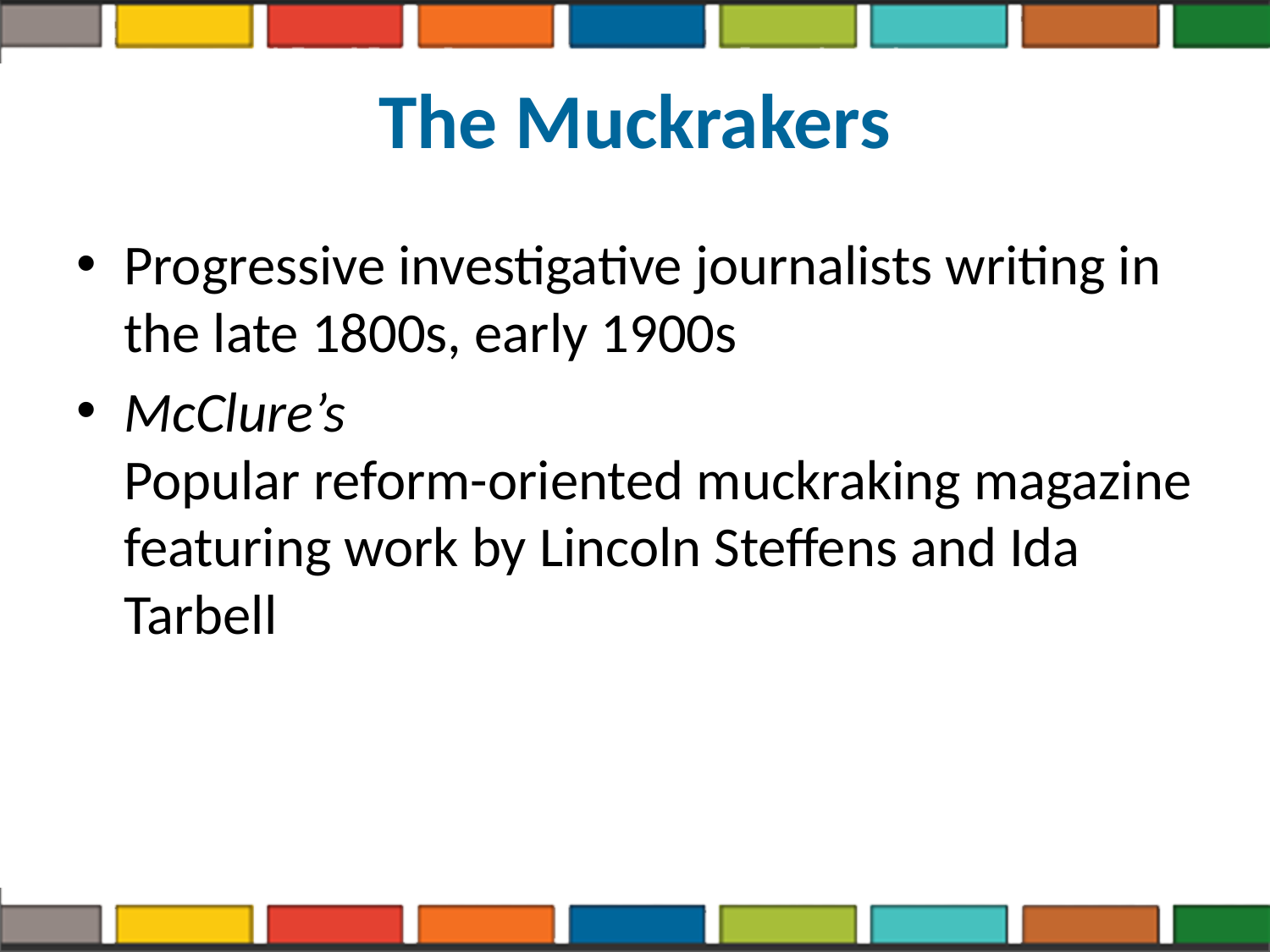

# The Muckrakers
Progressive investigative journalists writing in the late 1800s, early 1900s
McClure’s
Popular reform-oriented muckraking magazine featuring work by Lincoln Steffens and Ida Tarbell